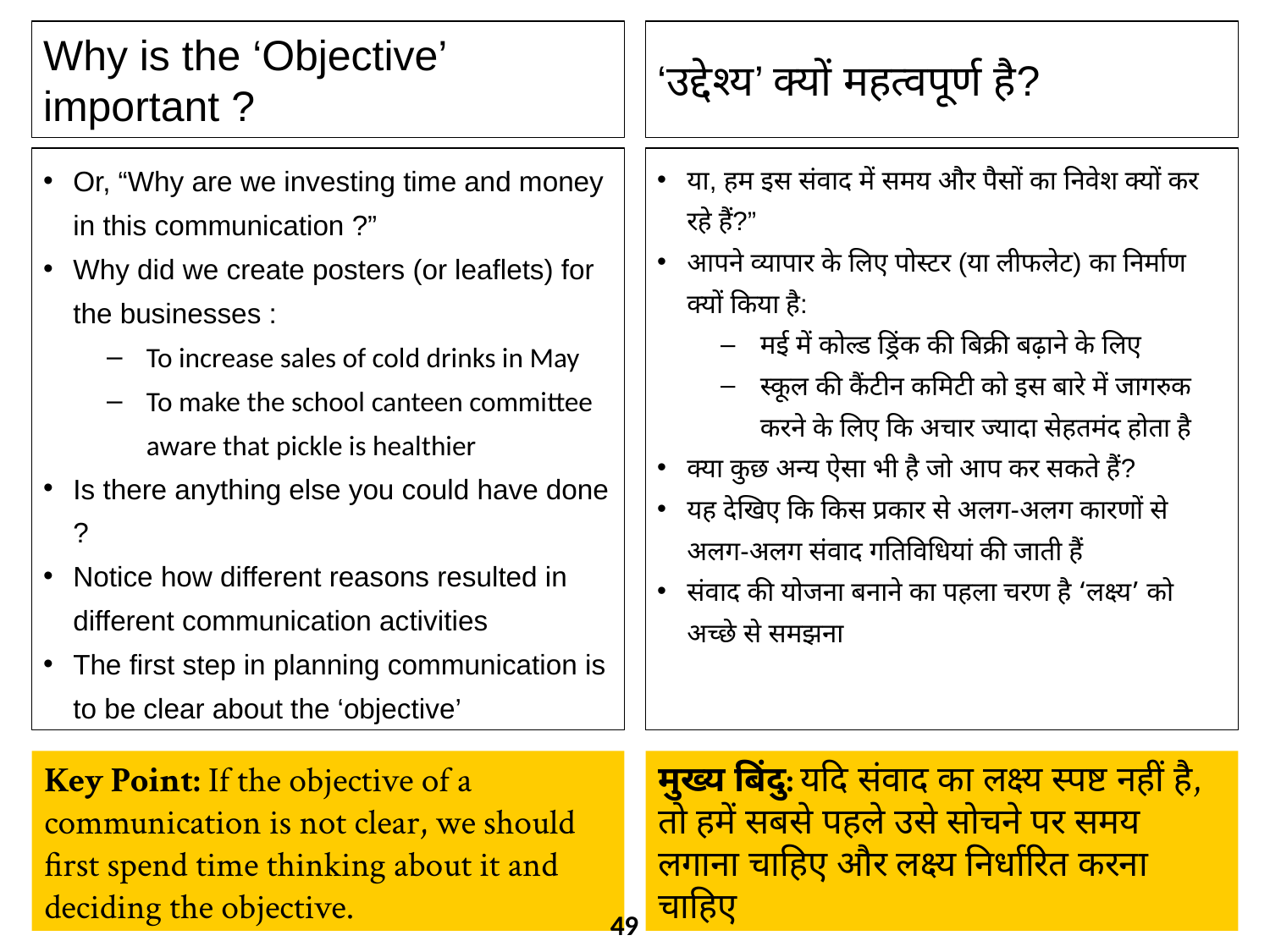

Why is the ‘Objective’ important ?
‘उद्देश्य’ क्यों महत्वपूर्ण है?
Or, “Why are we investing time and money in this communication ?”
Why did we create posters (or leaflets) for the businesses :
To increase sales of cold drinks in May
To make the school canteen committee aware that pickle is healthier
Is there anything else you could have done ?
Notice how different reasons resulted in different communication activities
The first step in planning communication is to be clear about the ‘objective’
या, हम इस संवाद में समय और पैसों का निवेश क्यों कर रहे हैं?”
आपने व्यापार के लिए पोस्टर (या लीफलेट) का निर्माण क्यों किया है:
मई में कोल्ड ड्रिंक की बिक्री बढ़ाने के लिए
स्कूल की कैंटीन कमिटी को इस बारे में जागरुक करने के लिए कि अचार ज्यादा सेहतमंद होता है
क्या कुछ अन्य ऐसा भी है जो आप कर सकते हैं?
यह देखिए कि किस प्रकार से अलग-अलग कारणों से अलग-अलग संवाद गतिविधियां की जाती हैं
संवाद की योजना बनाने का पहला चरण है ‘लक्ष्य’ को अच्छे से समझना
Key Point: If the objective of a communication is not clear, we should first spend time thinking about it and deciding the objective.
मुख्य बिंदु: यदि संवाद का लक्ष्य स्पष्ट नहीं है, तो हमें सबसे पहले उसे सोचने पर समय लगाना चाहिए और लक्ष्य निर्धारित करना चाहिए
49
49